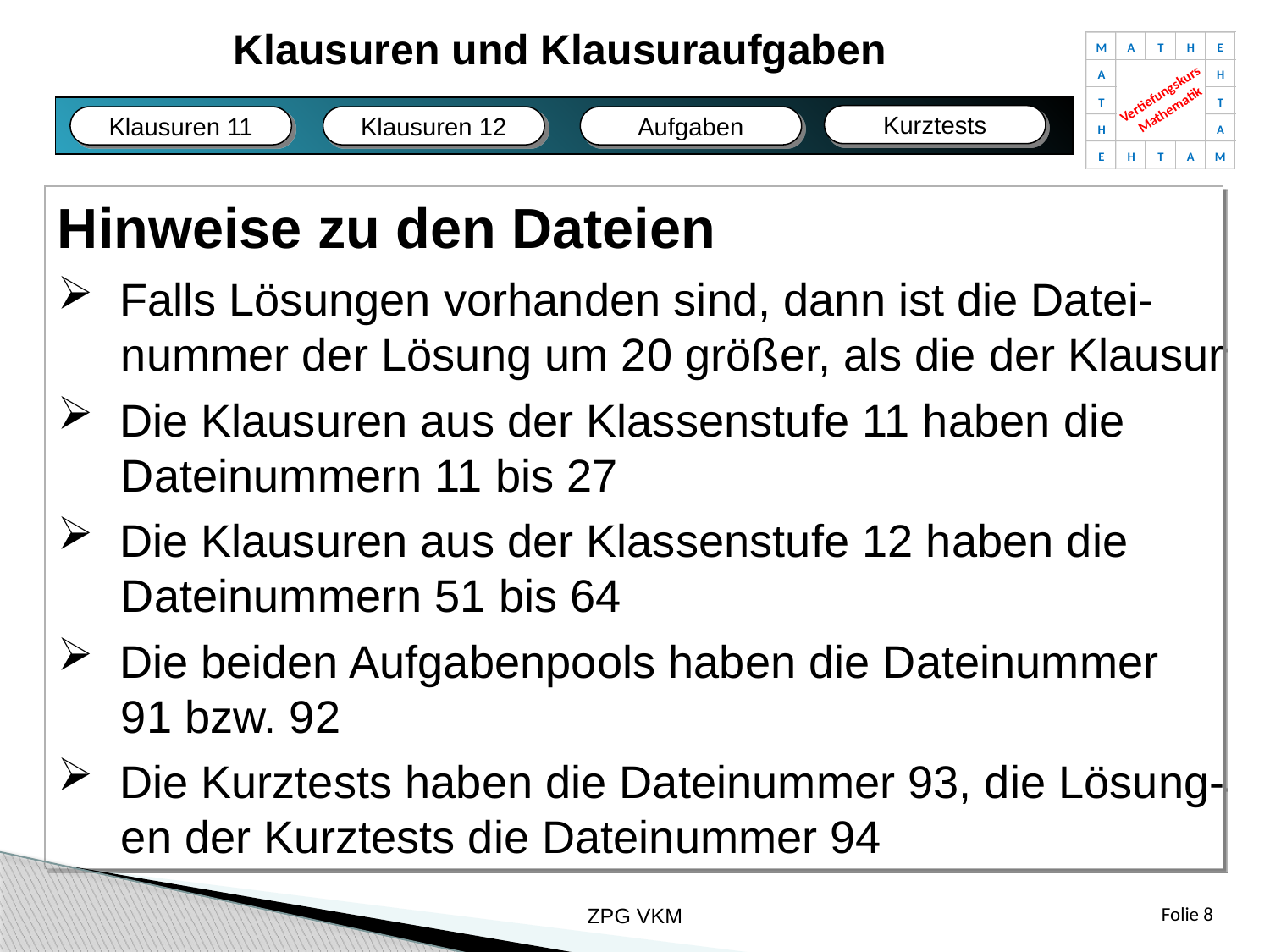

Klausuren und Klausuraufgaben

M
A
T
H
E

A
H
Vertiefungskurs
Mathematik

T
T

H
A

E
H
T
A
M

Kurztests
Klausuren 12
Klausuren 11
Aufgaben
Fazit
Bildungsplan
Fachliches
Unterricht
Hinweise zu den Dateien
  Falls Lösungen vorhanden sind, dann ist die Datei-
     nummer der Lösung um 20 größer, als die der Klausur
  Die Klausuren aus der Klassenstufe 11 haben die
     Dateinummern 11 bis 27
  Die Klausuren aus der Klassenstufe 12 haben die
     Dateinummern 51 bis 64
  Die beiden Aufgabenpools haben die Dateinummer
     91 bzw. 92
  Die Kurztests haben die Dateinummer 93, die Lösung-
     en der Kurztests die Dateinummer 94

ZPG VKM
Folie 8